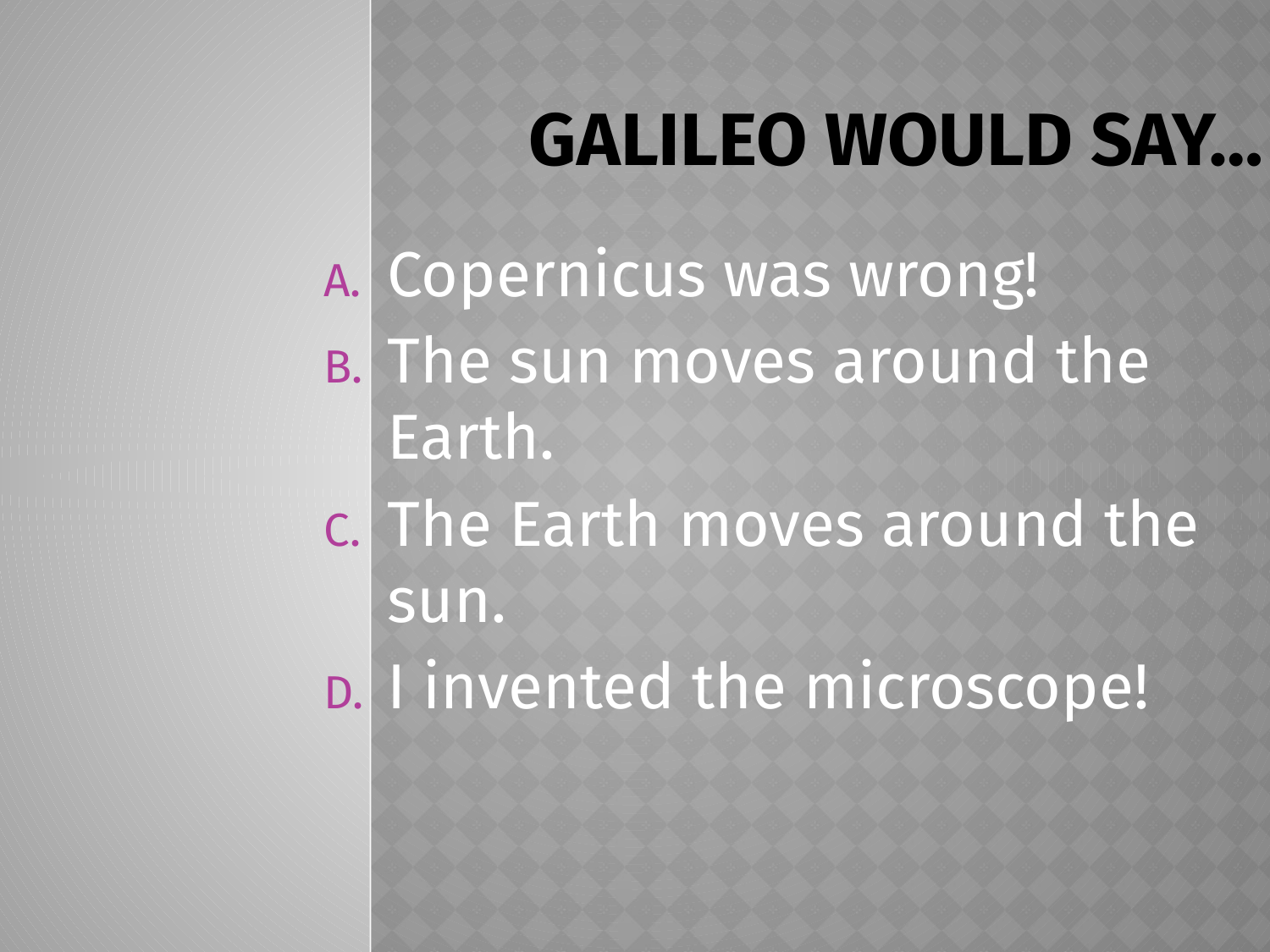

# Galileo would say…
Copernicus was wrong!
The sun moves around the Earth.
The Earth moves around the sun.
I invented the microscope!